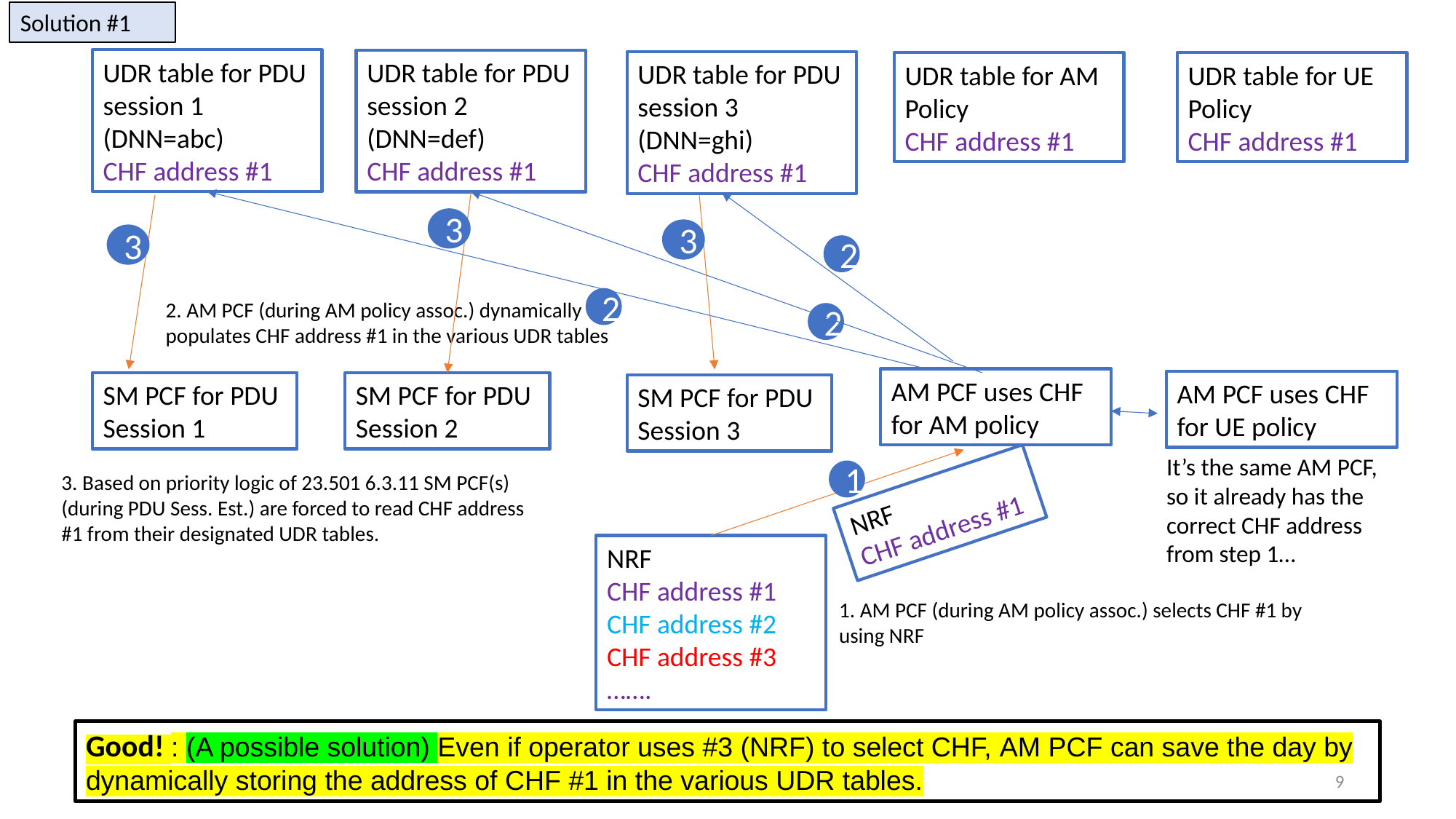

Solution #1
UDR table for PDU session 1 (DNN=abc)
CHF address #1
UDR table for PDU session 2 (DNN=def)
CHF address #1
UDR table for PDU session 3 (DNN=ghi)
CHF address #1
UDR table for UE Policy
CHF address #1
UDR table for AM Policy
CHF address #1
3
3
3
2
2
2. AM PCF (during AM policy assoc.) dynamically populates CHF address #1 in the various UDR tables
2
AM PCF uses CHF for AM policy
AM PCF uses CHF for UE policy
SM PCF for PDU Session 1
SM PCF for PDU Session 2
SM PCF for PDU Session 3
It’s the same AM PCF, so it already has the correct CHF address from step 1…
1
3. Based on priority logic of 23.501 6.3.11 SM PCF(s) (during PDU Sess. Est.) are forced to read CHF address #1 from their designated UDR tables.
NRF
CHF address #1
NRF
CHF address #1
CHF address #2
CHF address #3
…….
1. AM PCF (during AM policy assoc.) selects CHF #1 by using NRF
Good! : (A possible solution) Even if operator uses #3 (NRF) to select CHF, AM PCF can save the day by dynamically storing the address of CHF #1 in the various UDR tables.
9